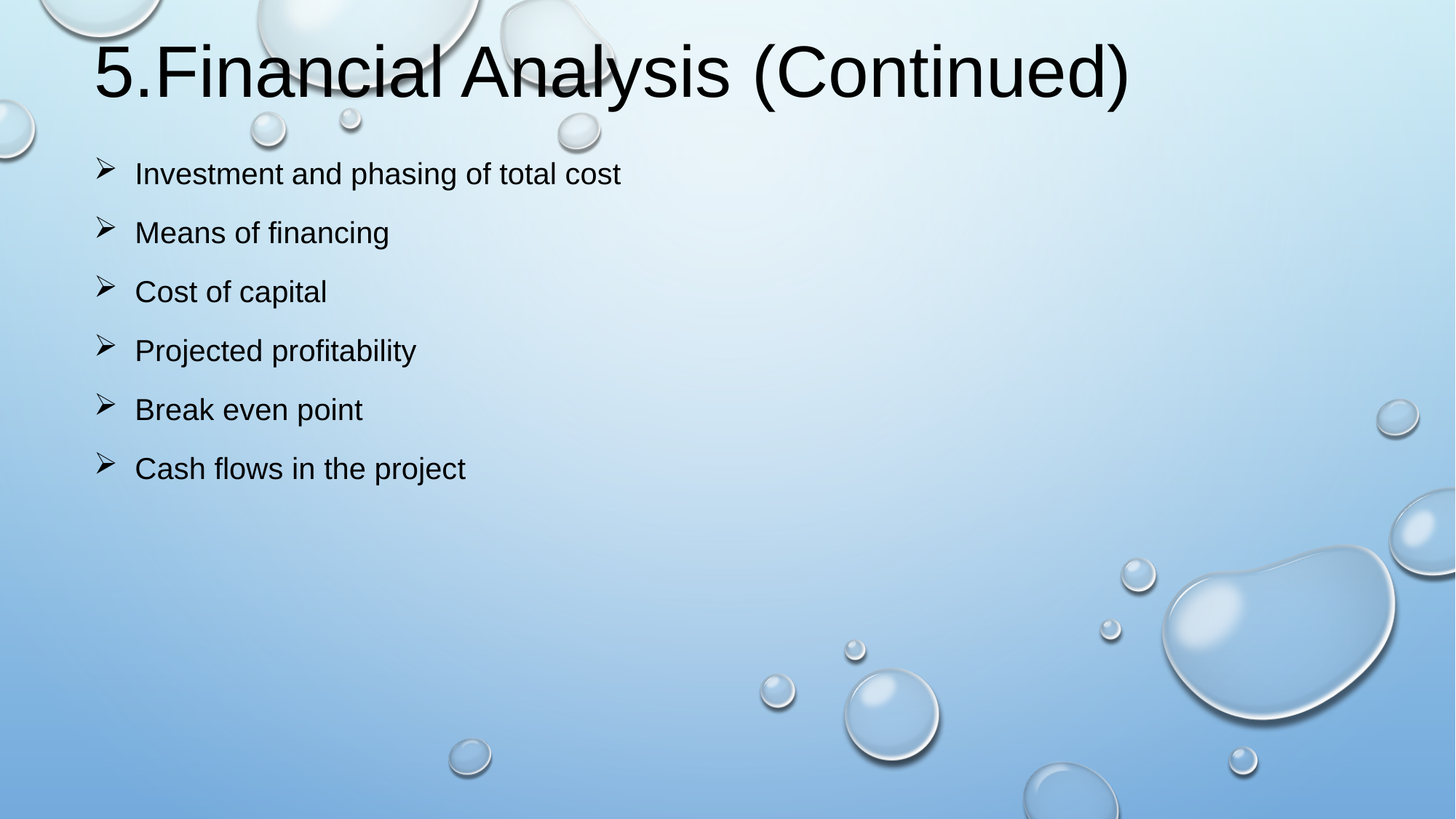

# 5.Financial Analysis (Continued)
Investment and phasing of total cost
Means of financing
Cost of capital
Projected profitability
Break even point
Cash flows in the project